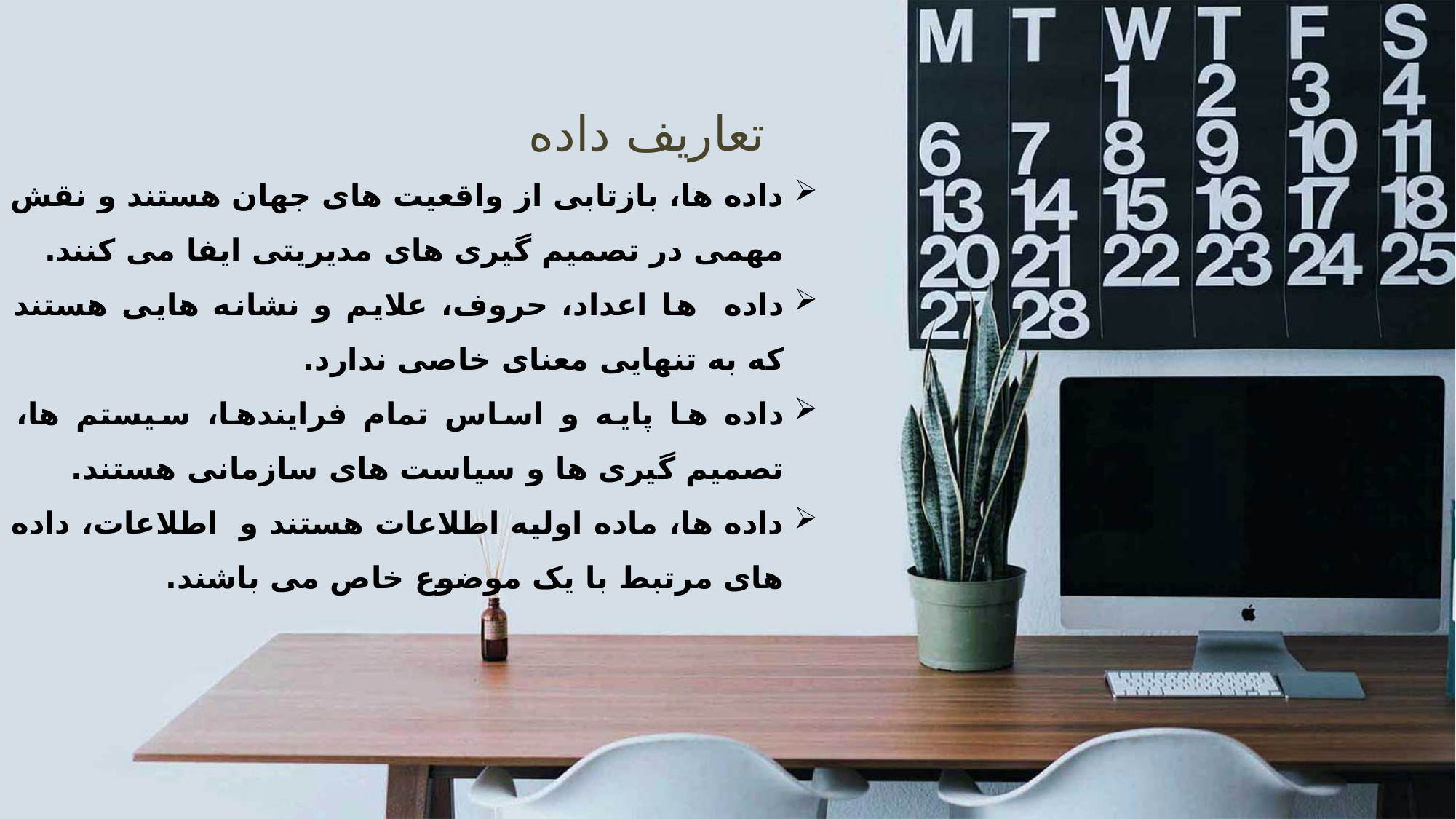

تعاریف داده
داده ها، بازتابی از واقعیت های جهان هستند و نقش مهمی در تصمیم گیری های مدیریتی ایفا می کنند.
داده  ها اعداد، حروف، علایم و نشانه هایی هستند که به تنهایی معنای خاصی ندارد.
داده ها پایه و اساس تمام فرایندها، سیستم ها، تصمیم گیری ها و سیاست های سازمانی هستند.
داده ها، ماده اولیه اطلاعات هستند و  اطلاعات، داده های مرتبط با یک موضوع خاص می باشند.